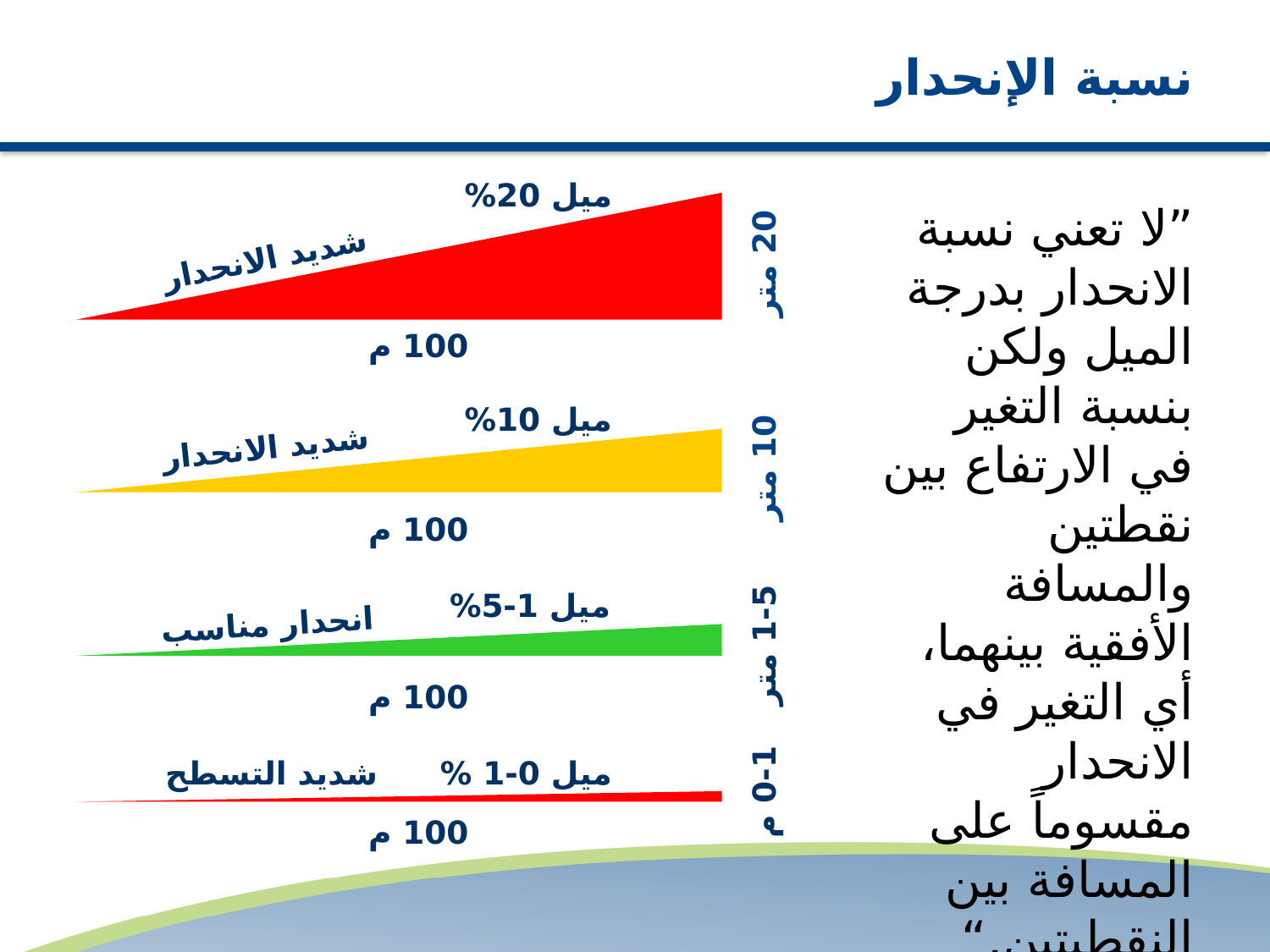

# نسبة الإنحدار
ميل 20%
”لا تعني نسبة الانحدار بدرجة الميل ولكن بنسبة التغير في الارتفاع بين نقطتين والمسافة الأفقية بينهما، أي التغير في الانحدار مقسوماً على المسافة بين النقطيتين.“

شديد الانحدار
20 متر
100 م
ميل 10%
شديد الانحدار

10 متر
100 م
ميل 1-5%
انحدار مناسب
1-5 متر

100 م
ميل 0-1 %
شديد التسطح
0-1 م

100 م